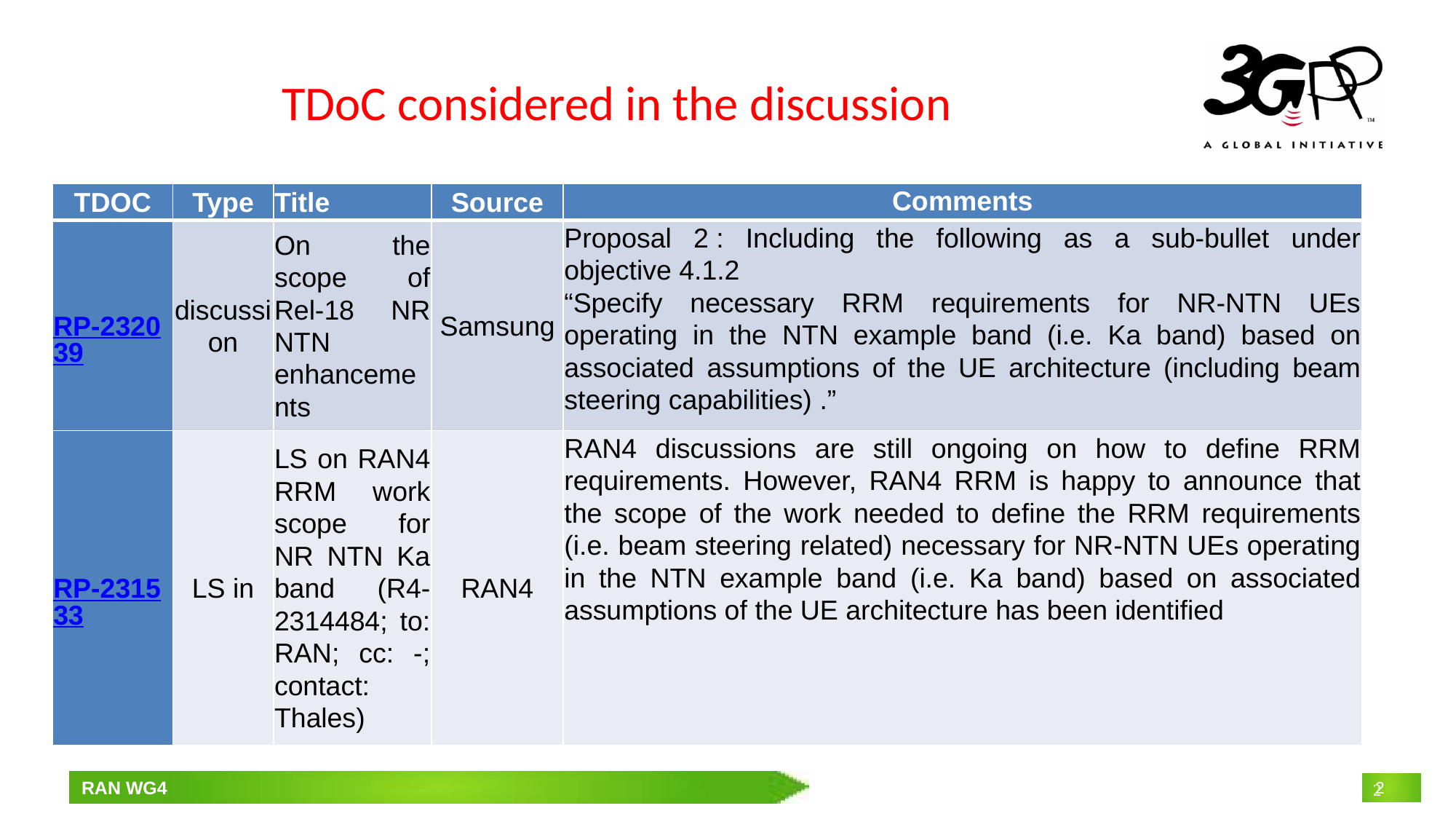

# TDoC considered in the discussion
| TDOC | Type | Title | Source | Comments |
| --- | --- | --- | --- | --- |
| RP-232039 | discussion | On the scope of Rel-18 NR NTN enhancements | Samsung | Proposal 2 : Including the following as a sub-bullet under objective 4.1.2 “Specify necessary RRM requirements for NR-NTN UEs operating in the NTN example band (i.e. Ka band) based on associated assumptions of the UE architecture (including beam steering capabilities) .” |
| RP-231533 | LS in | LS on RAN4 RRM work scope for NR NTN Ka band (R4-2314484; to: RAN; cc: -; contact: Thales) | RAN4 | RAN4 discussions are still ongoing on how to define RRM requirements. However, RAN4 RRM is happy to announce that the scope of the work needed to define the RRM requirements (i.e. beam steering related) necessary for NR-NTN UEs operating in the NTN example band (i.e. Ka band) based on associated assumptions of the UE architecture has been identified |
2